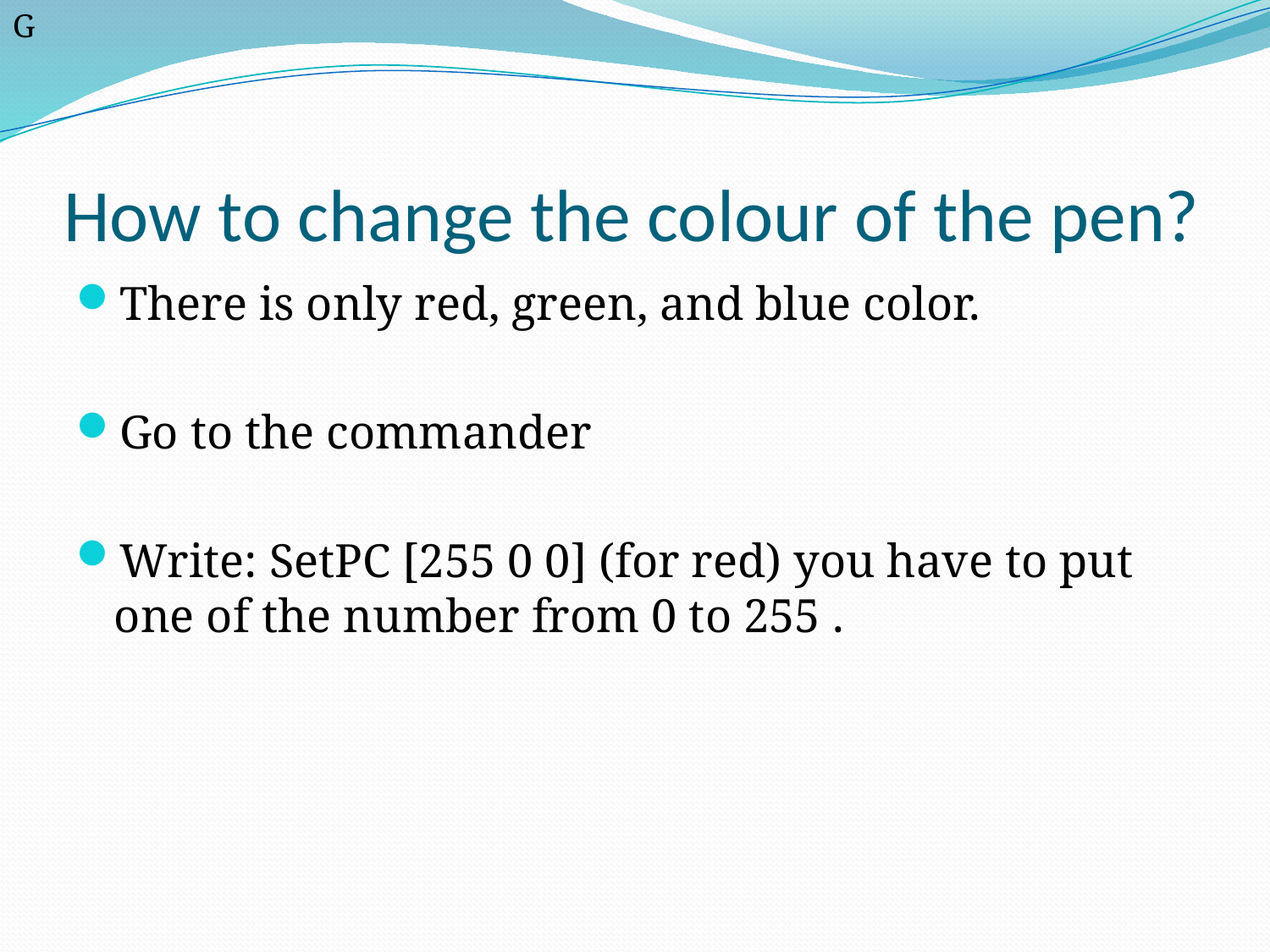

G
# How to change the colour of the pen?
There is only red, green, and blue color.

Go to the commander

Write: SetPC [255 0 0] (for red) you have to put one of the number from 0 to 255 .